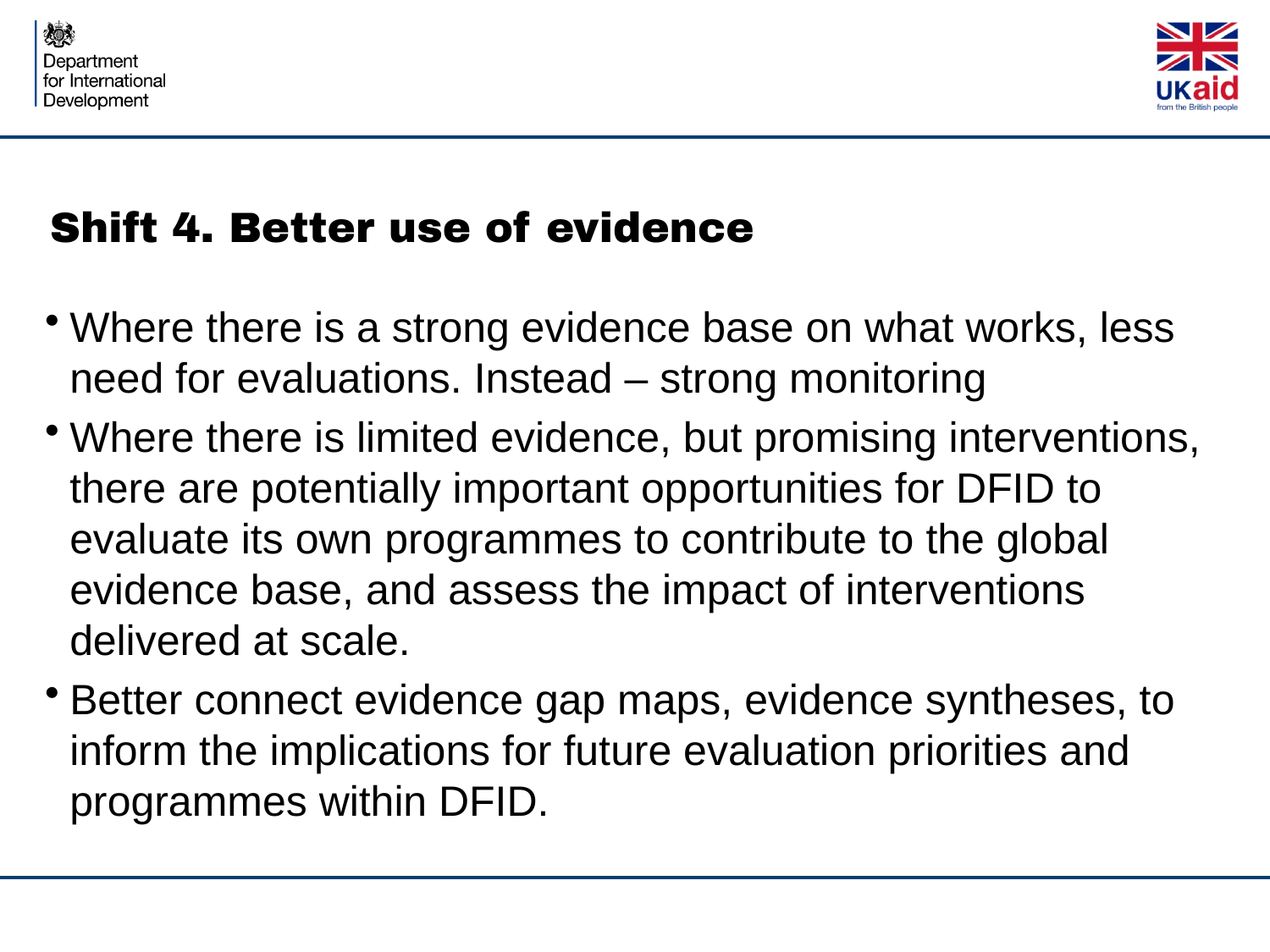

# Shift 4. Better use of evidence
Where there is a strong evidence base on what works, less need for evaluations. Instead – strong monitoring
Where there is limited evidence, but promising interventions, there are potentially important opportunities for DFID to evaluate its own programmes to contribute to the global evidence base, and assess the impact of interventions delivered at scale.
Better connect evidence gap maps, evidence syntheses, to inform the implications for future evaluation priorities and programmes within DFID.